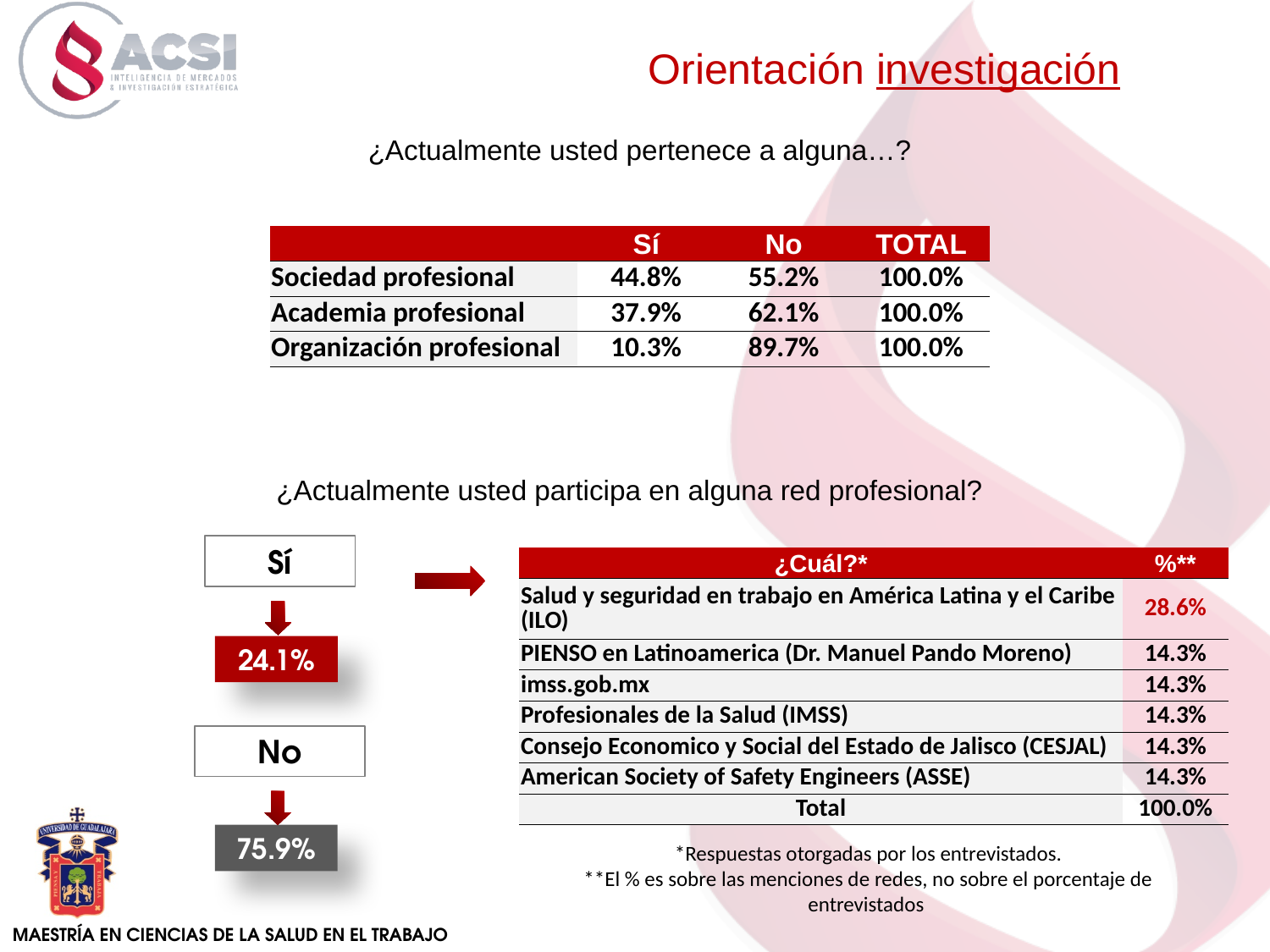

Orientación investigación
¿Actualmente usted pertenece a alguna…?
|  | Sí | No | TOTAL |
| --- | --- | --- | --- |
| Sociedad profesional | 44.8% | 55.2% | 100.0% |
| Academia profesional | 37.9% | 62.1% | 100.0% |
| Organización profesional | 10.3% | 89.7% | 100.0% |
¿Actualmente usted participa en alguna red profesional?
Sí
| ¿Cuál?\* | %\*\* |
| --- | --- |
| Salud y seguridad en trabajo en América Latina y el Caribe (ILO) | 28.6% |
| PIENSO en Latinoamerica (Dr. Manuel Pando Moreno) | 14.3% |
| imss.gob.mx | 14.3% |
| Profesionales de la Salud (IMSS) | 14.3% |
| Consejo Economico y Social del Estado de Jalisco (CESJAL) | 14.3% |
| American Society of Safety Engineers (ASSE) | 14.3% |
| Total | 100.0% |

24.1%
No

75.9%
*Respuestas otorgadas por los entrevistados.
**El % es sobre las menciones de redes, no sobre el porcentaje de entrevistados